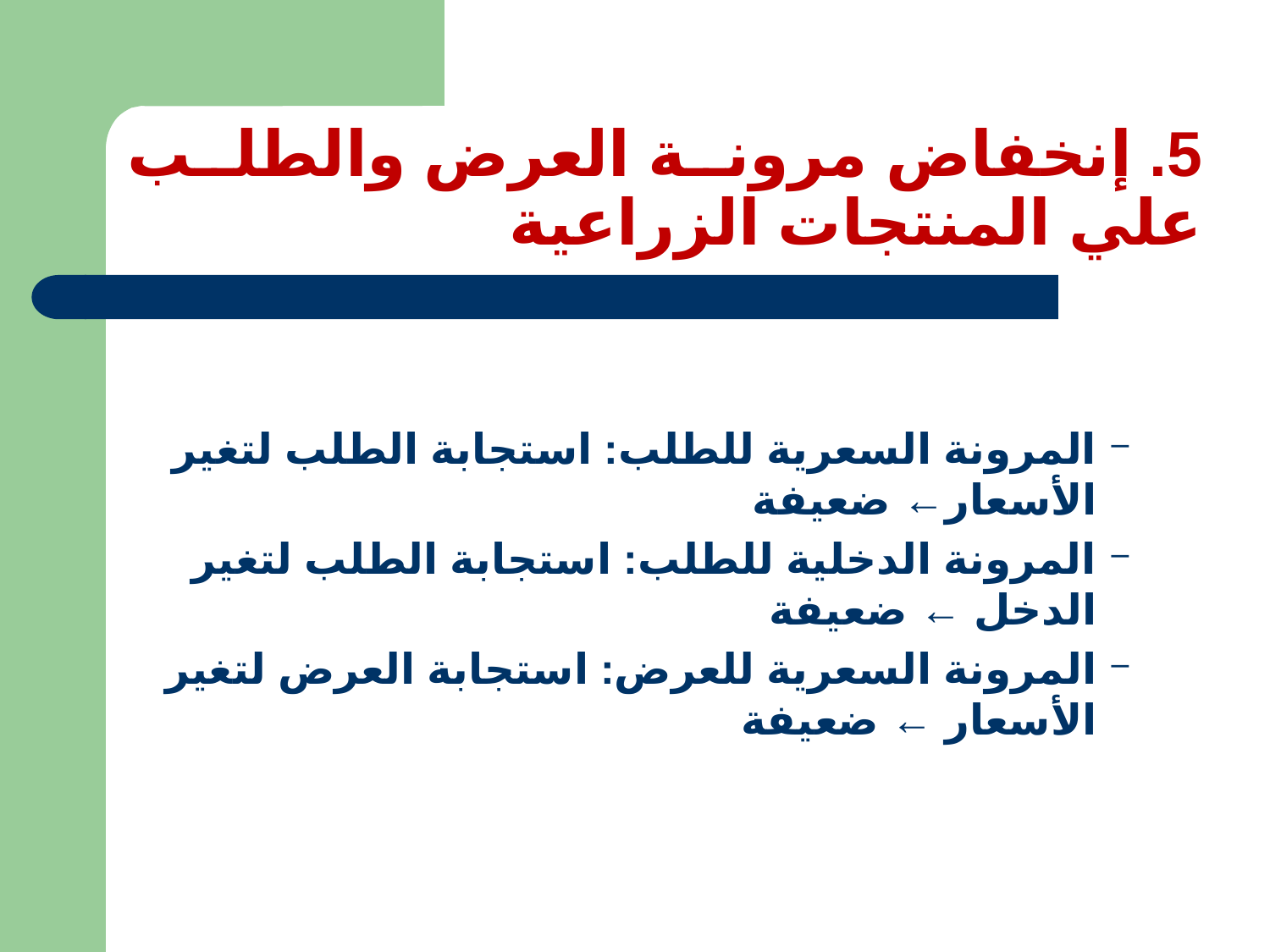

# 5. إنخفاض مرونة العرض والطلب علي المنتجات الزراعية

المرونة السعرية للطلب: استجابة الطلب لتغير الأسعار← ضعيفة
المرونة الدخلية للطلب: استجابة الطلب لتغير الدخل ← ضعيفة
المرونة السعرية للعرض: استجابة العرض لتغير الأسعار ← ضعيفة